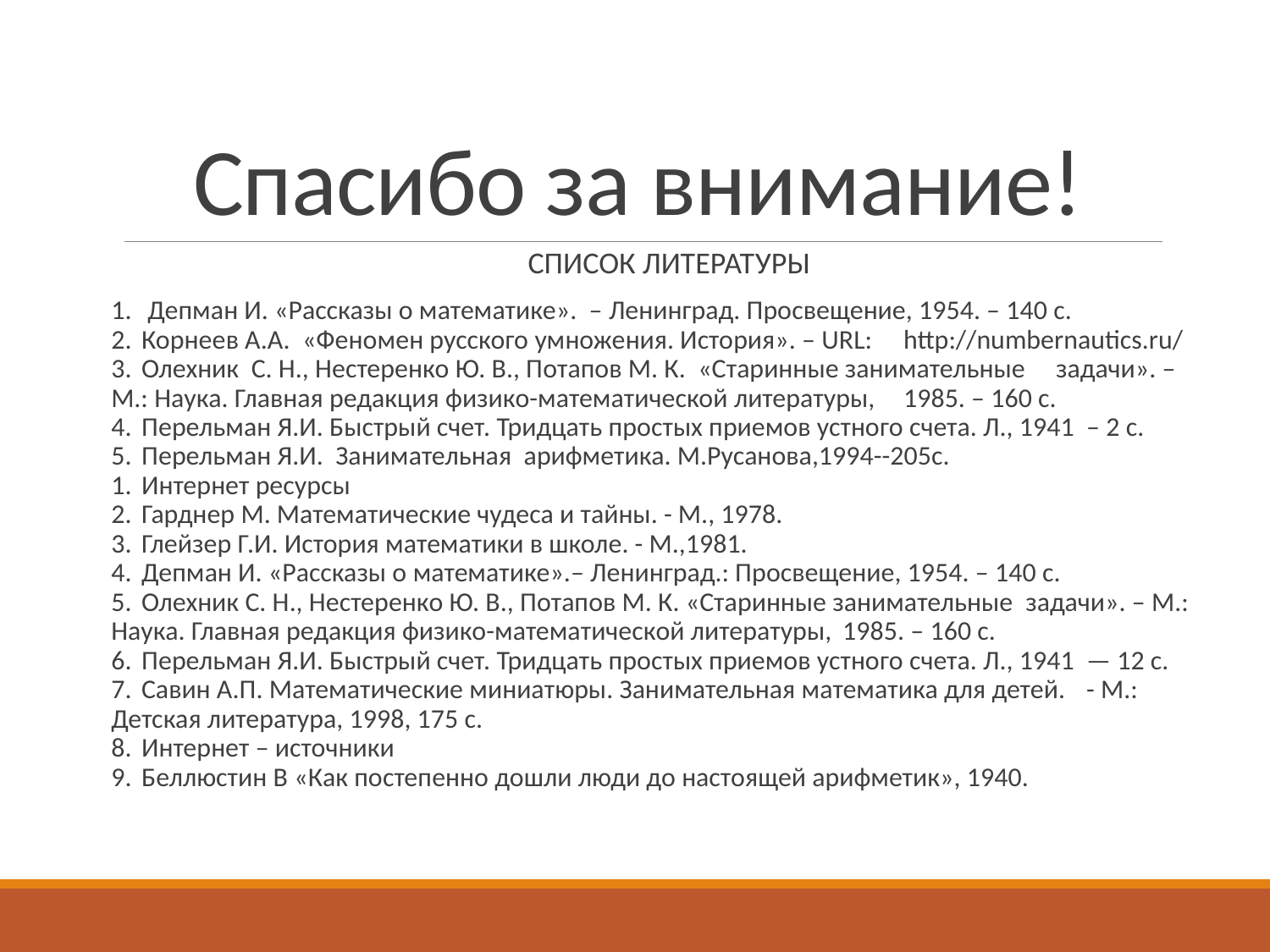

# Спасибо за внимание!
СПИСОК ЛИТЕРАТУРЫ

1.	 Депман И. «Рассказы о математике».  – Ленинград. Просвещение, 1954. – 140 с.
2.	Корнеев А.А.  «Феномен русского умножения. История». – URL: 	http://numbernautics.ru/
3.	Олехник  С. Н., Нестеренко Ю. В., Потапов М. К.  «Старинные занимательные 	задачи». –  М.: Наука. Главная редакция физико-математической литературы, 	1985. – 160 с.
4.	Перельман Я.И. Быстрый счет. Тридцать простых приемов устного счета. Л., 1941 	– 2 с.
5.	Перельман Я.И.  Занимательная  арифметика. М.Русанова,1994--205с.
1.	Интернет ресурсы
2.	Гарднер М. Математические чудеса и тайны. - М., 1978.
3.	Глейзер Г.И. История математики в школе. - М.,1981.
4.	Депман И. «Рассказы о математике».– Ленинград.: Просвещение, 1954. – 140 с.
5.	Олехник С. Н., Нестеренко Ю. В., Потапов М. К. «Старинные занимательные 	задачи». – М.: Наука. Главная редакция физико-математической литературы, 	1985. – 160 с.
6.	Перельман Я.И. Быстрый счет. Тридцать простых приемов устного счета. Л., 1941 	— 12 с.
7.	Савин А.П. Математические миниатюры. Занимательная математика для детей. 	- М.: Детская литература, 1998, 175 с.
8.	Интернет – источники
9.	Беллюстин В «Как постепенно дошли люди до настоящей арифметик», 1940.